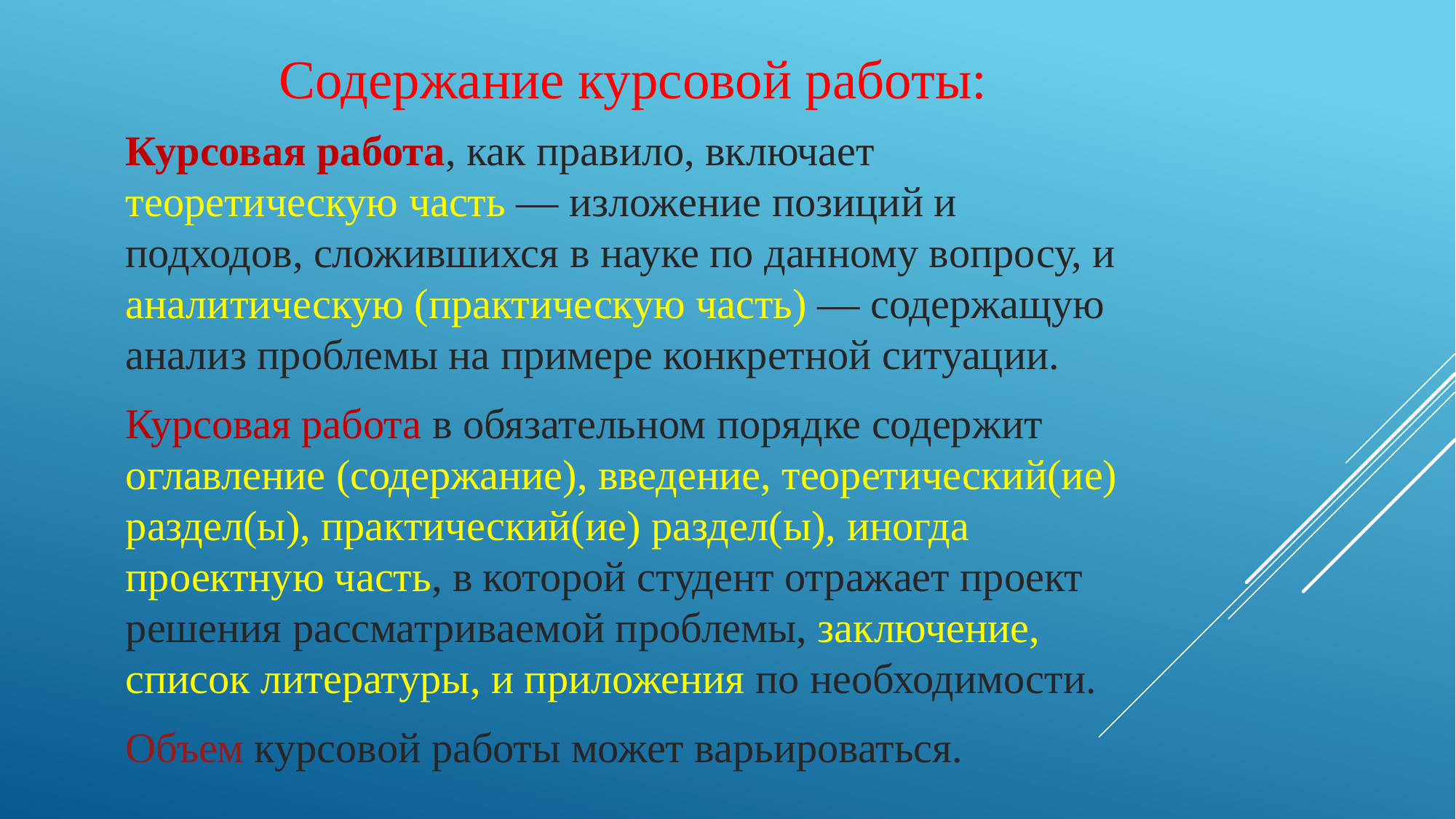

Содержание курсовой работы:
Курсовая работа, как правило, включает теоретическую часть — изложение позиций и подходов, сложившихся в науке по данному вопросу, и аналитическую (практическую часть) — содержащую анализ проблемы на примере конкретной ситуации.
Курсовая работа в обязательном порядке содержит оглавление (содержание), введение, теоретический(ие) раздел(ы), практический(ие) раздел(ы), иногда проектную часть, в которой студент отражает проект решения рассматриваемой проблемы, заключение, список литературы, и приложения по необходимости.
Объем курсовой работы может варьироваться.